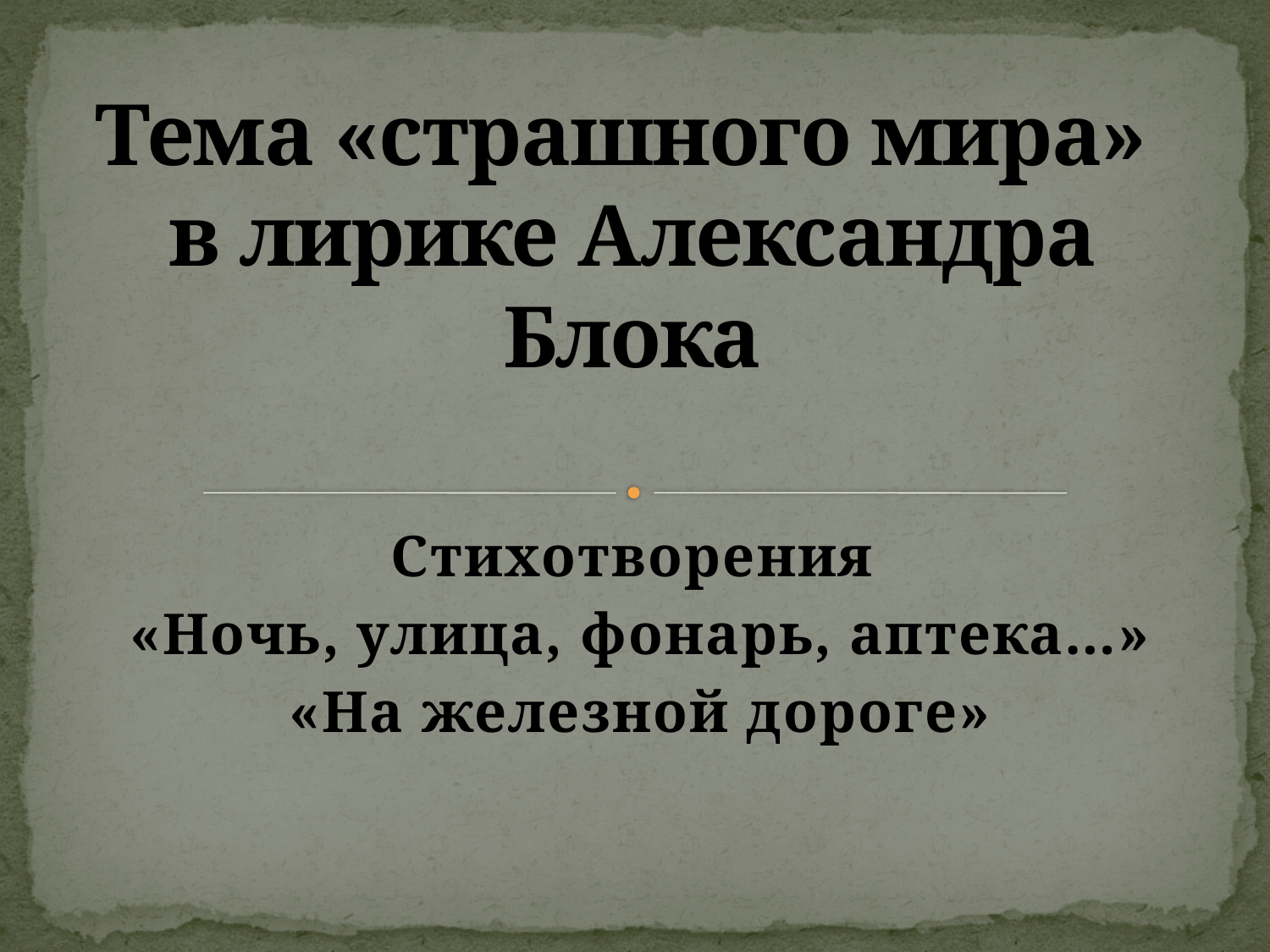

# Тема «страшного мира» в лирике Александра Блока
Стихотворения
«Ночь, улица, фонарь, аптека…»
«На железной дороге»